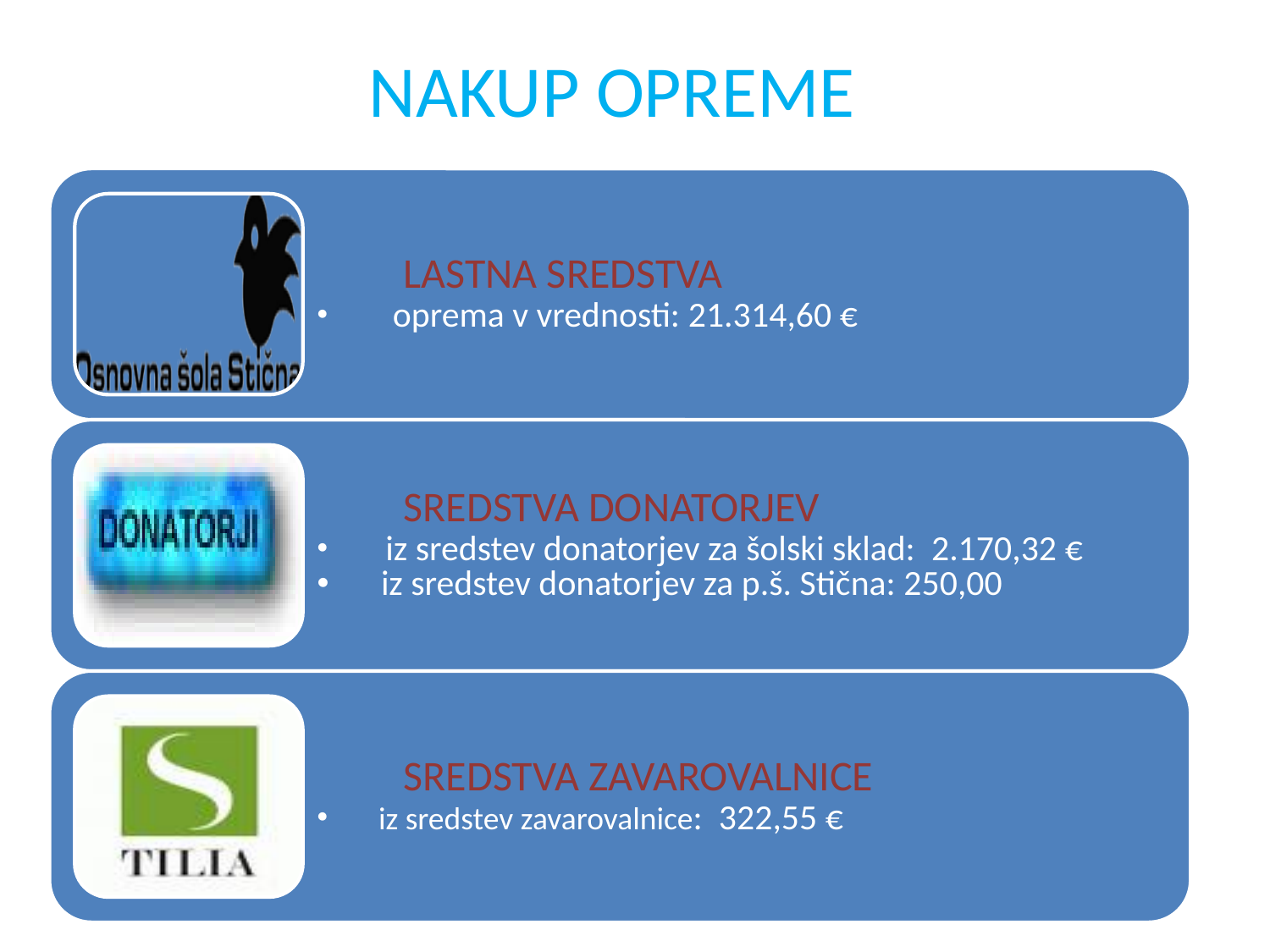

# NAKUP OPREME
        SREDSTVA DONATORJEV
        SREDSTVA ZAVAROVALNICE
   iz sredstev zavarovalnice:  322,55 €
     oprema v vrednosti: 21.314,60 €
        LASTNA SREDSTVA
    iz sredstev donatorjev za šolski sklad:  2.170,32 €
   iz sredstev donatorjev za p.š. Stična: 250,00